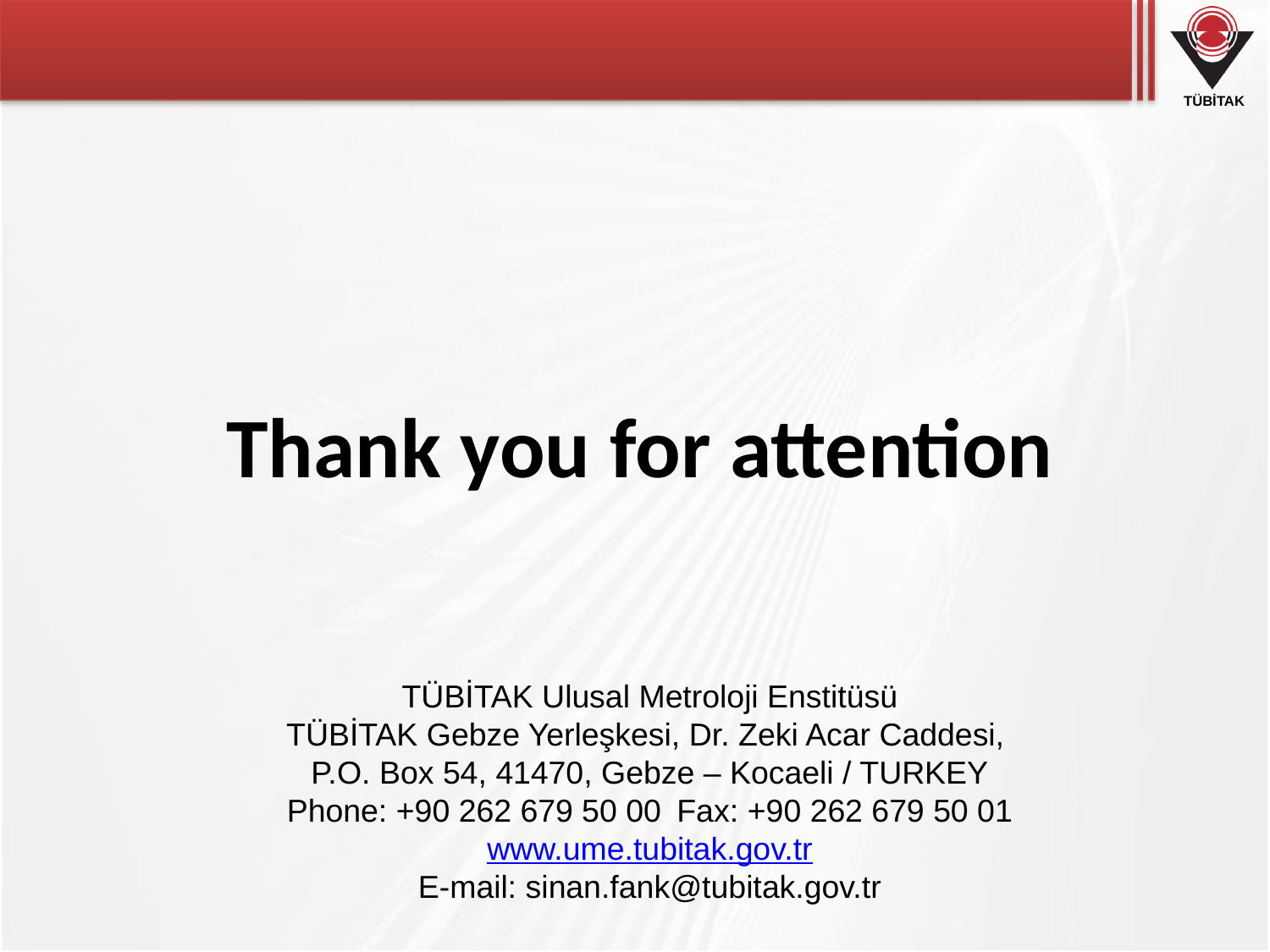

Thank you for attention
TÜBİTAK Ulusal Metroloji Enstitüsü
TÜBİTAK Gebze Yerleşkesi, Dr. Zeki Acar Caddesi,
P.O. Box 54, 41470, Gebze – Kocaeli / TURKEY
Phone: +90 262 679 50 00	 Fax: +90 262 679 50 01
www.ume.tubitak.gov.tr
E-mail: sinan.fank@tubitak.gov.tr